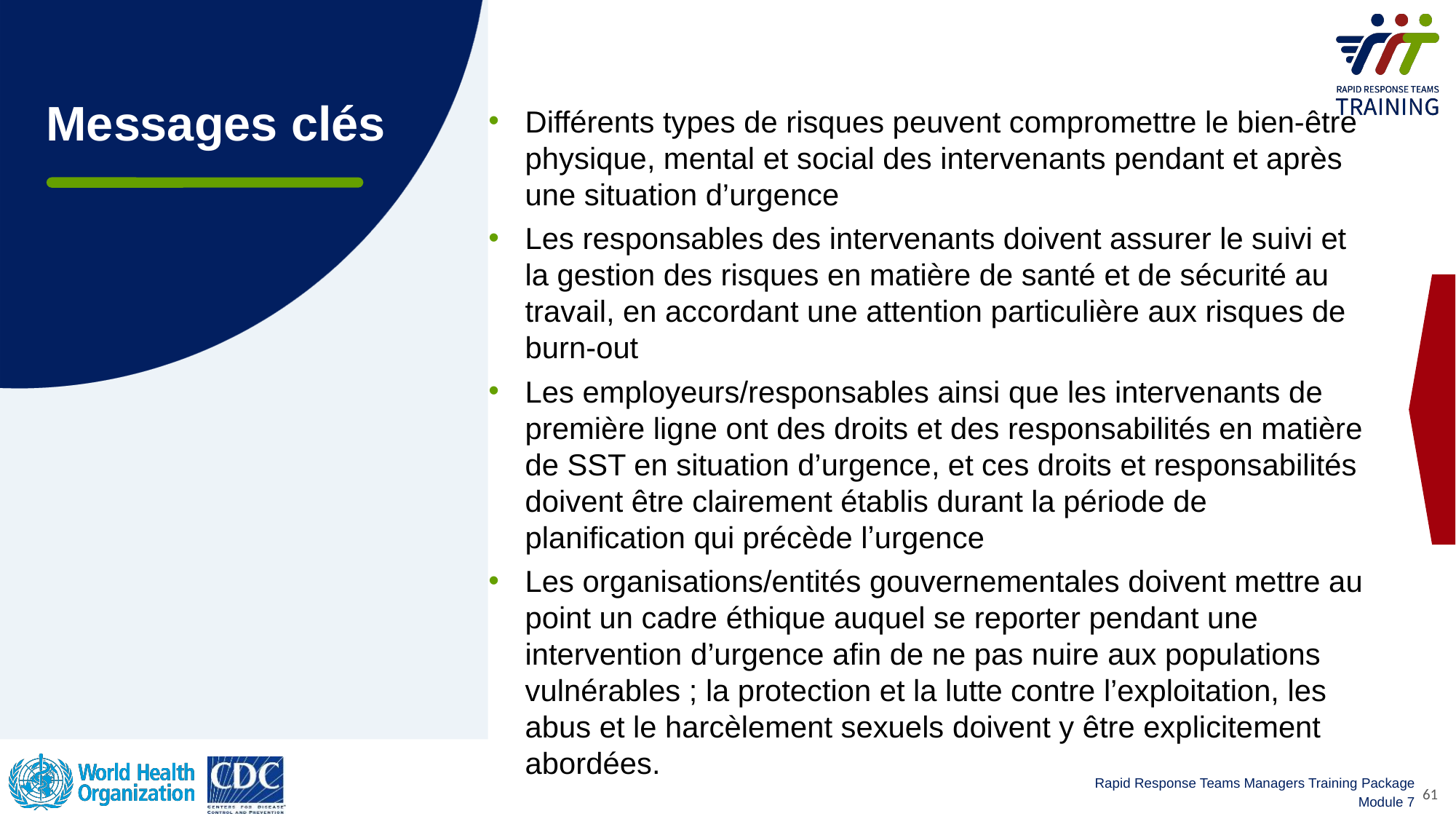

# Messages clés
Différents types de risques peuvent compromettre le bien-être physique, mental et social des intervenants pendant et après une situation d’urgence
Les responsables des intervenants doivent assurer le suivi et la gestion des risques en matière de santé et de sécurité au travail, en accordant une attention particulière aux risques de burn-out
Les employeurs/responsables ainsi que les intervenants de première ligne ont des droits et des responsabilités en matière de SST en situation d’urgence, et ces droits et responsabilités doivent être clairement établis durant la période de planification qui précède lʼurgence
Les organisations/entités gouvernementales doivent mettre au point un cadre éthique auquel se reporter pendant une intervention d’urgence afin de ne pas nuire aux populations vulnérables ; la protection et la lutte contre l’exploitation, les abus et le harcèlement sexuels doivent y être explicitement abordées.

61